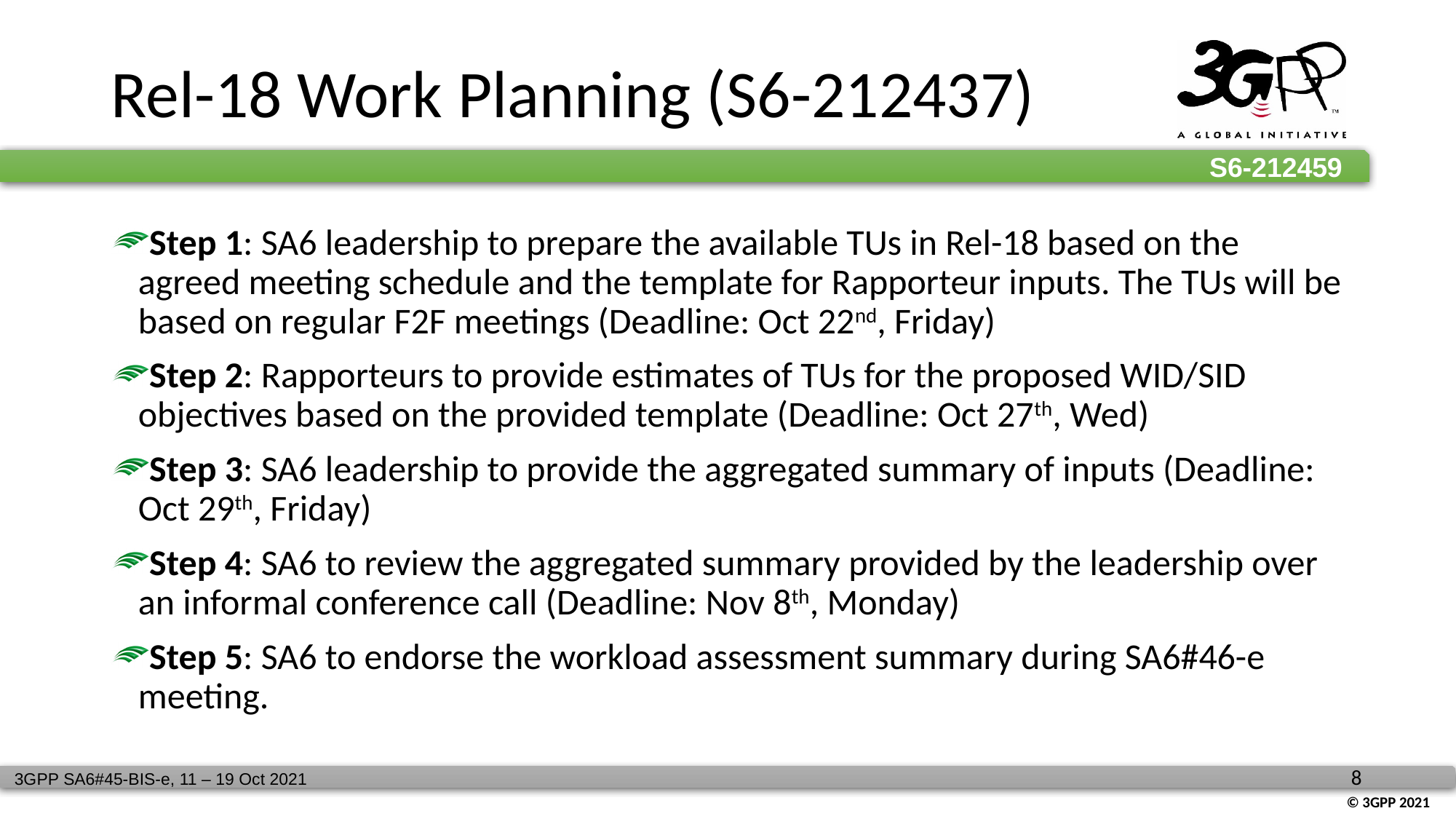

# Rel-18 Work Planning (S6-212437)
Step 1: SA6 leadership to prepare the available TUs in Rel-18 based on the agreed meeting schedule and the template for Rapporteur inputs. The TUs will be based on regular F2F meetings (Deadline: Oct 22nd, Friday)
Step 2: Rapporteurs to provide estimates of TUs for the proposed WID/SID objectives based on the provided template (Deadline: Oct 27th, Wed)
Step 3: SA6 leadership to provide the aggregated summary of inputs (Deadline: Oct 29th, Friday)
Step 4: SA6 to review the aggregated summary provided by the leadership over an informal conference call (Deadline: Nov 8th, Monday)
Step 5: SA6 to endorse the workload assessment summary during SA6#46-e meeting.